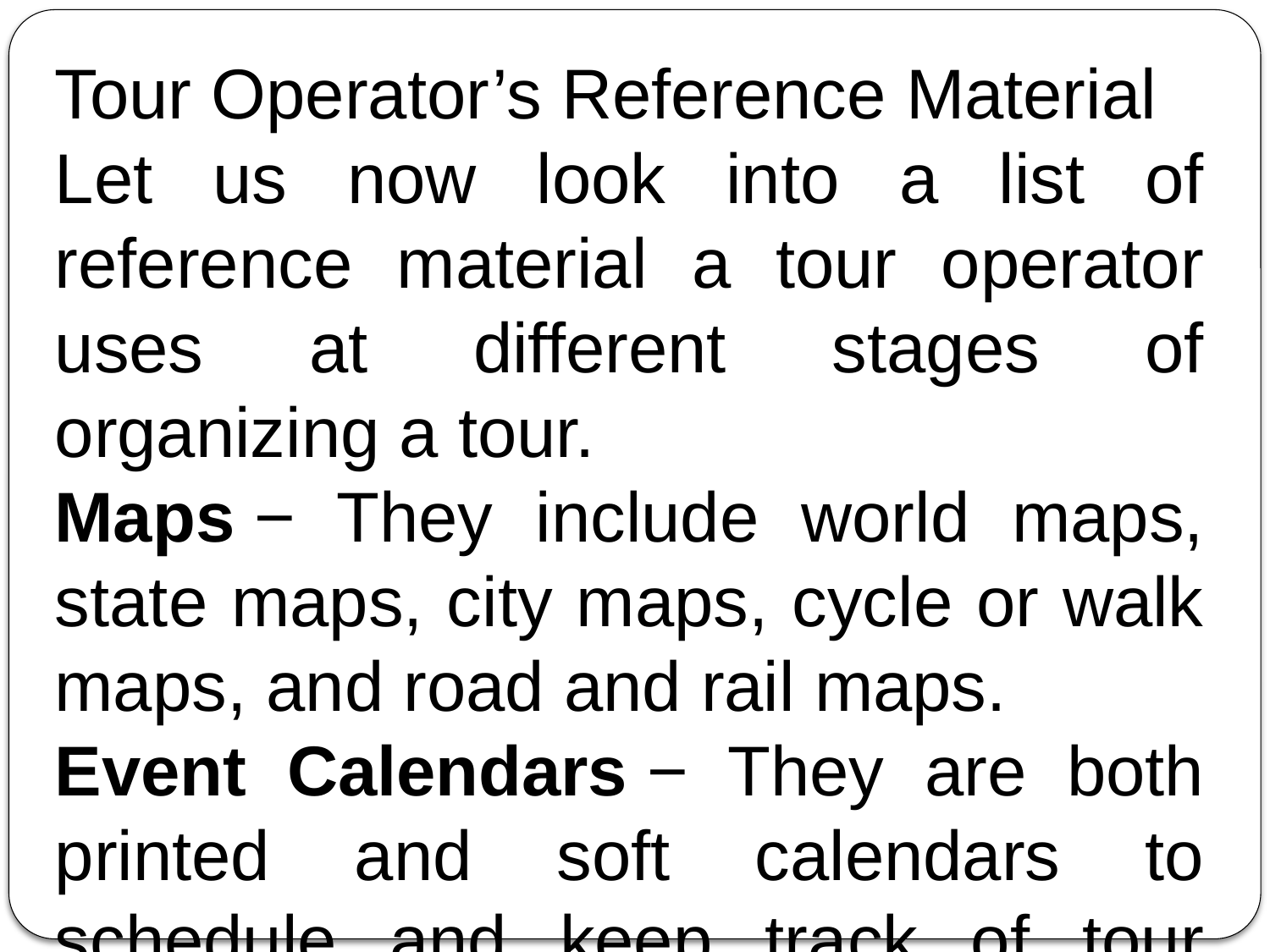

Tour Operator’s Reference Material
Let us now look into a list of reference material a tour operator uses at different stages of organizing a tour.
Maps − They include world maps, state maps, city maps, cycle or walk maps, and road and rail maps.
Event Calendars − They are both printed and soft calendars to schedule and keep track of tour dates, times, and other details.